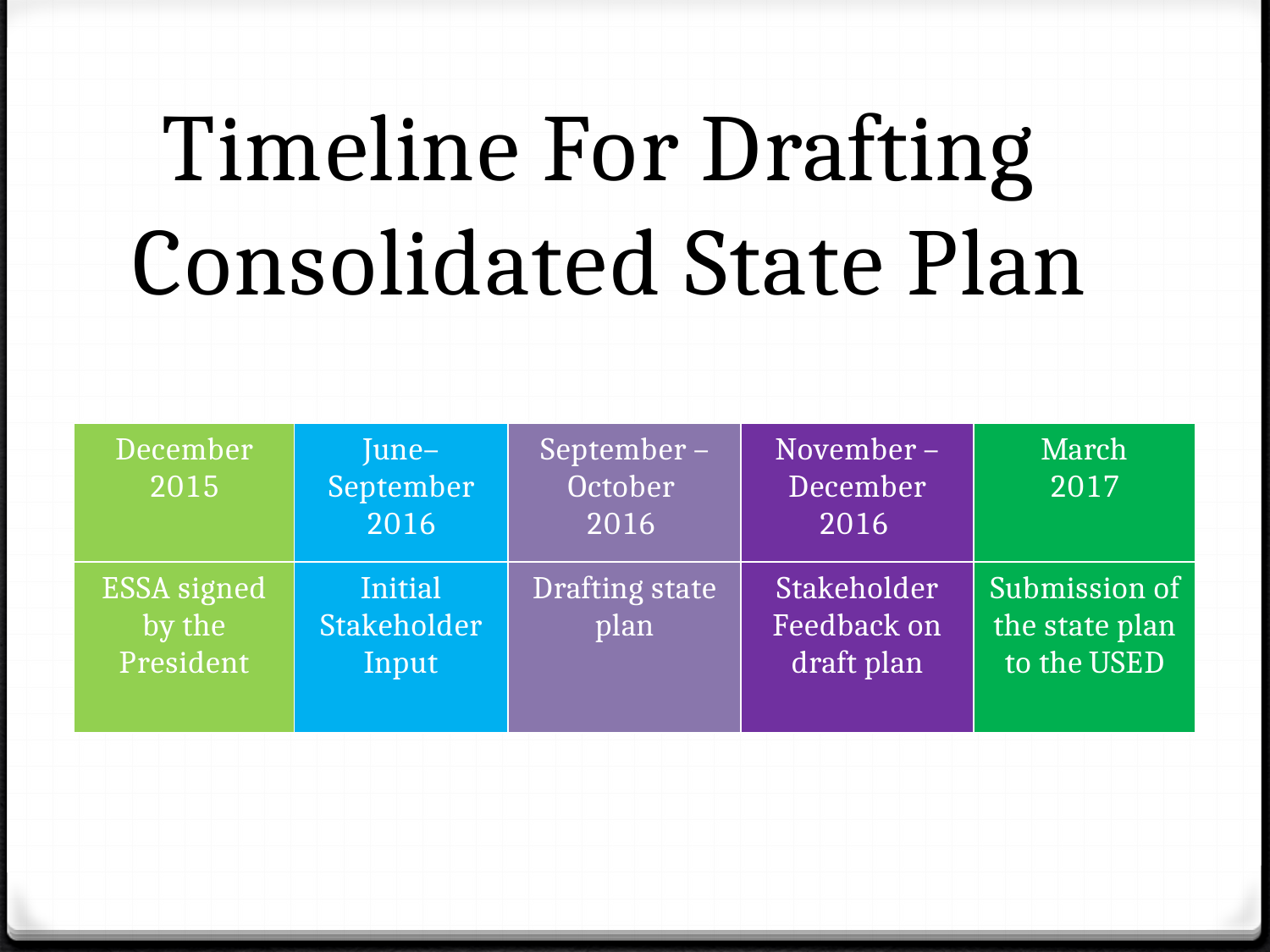

# Timeline For Drafting Consolidated State Plan
| December 2015 | June– September 2016 | September – October 2016 | November –December 2016 | March 2017 |
| --- | --- | --- | --- | --- |
| ESSA signed by the President | Initial Stakeholder Input | Drafting state plan | Stakeholder Feedback on draft plan | Submission of the state plan to the USED |